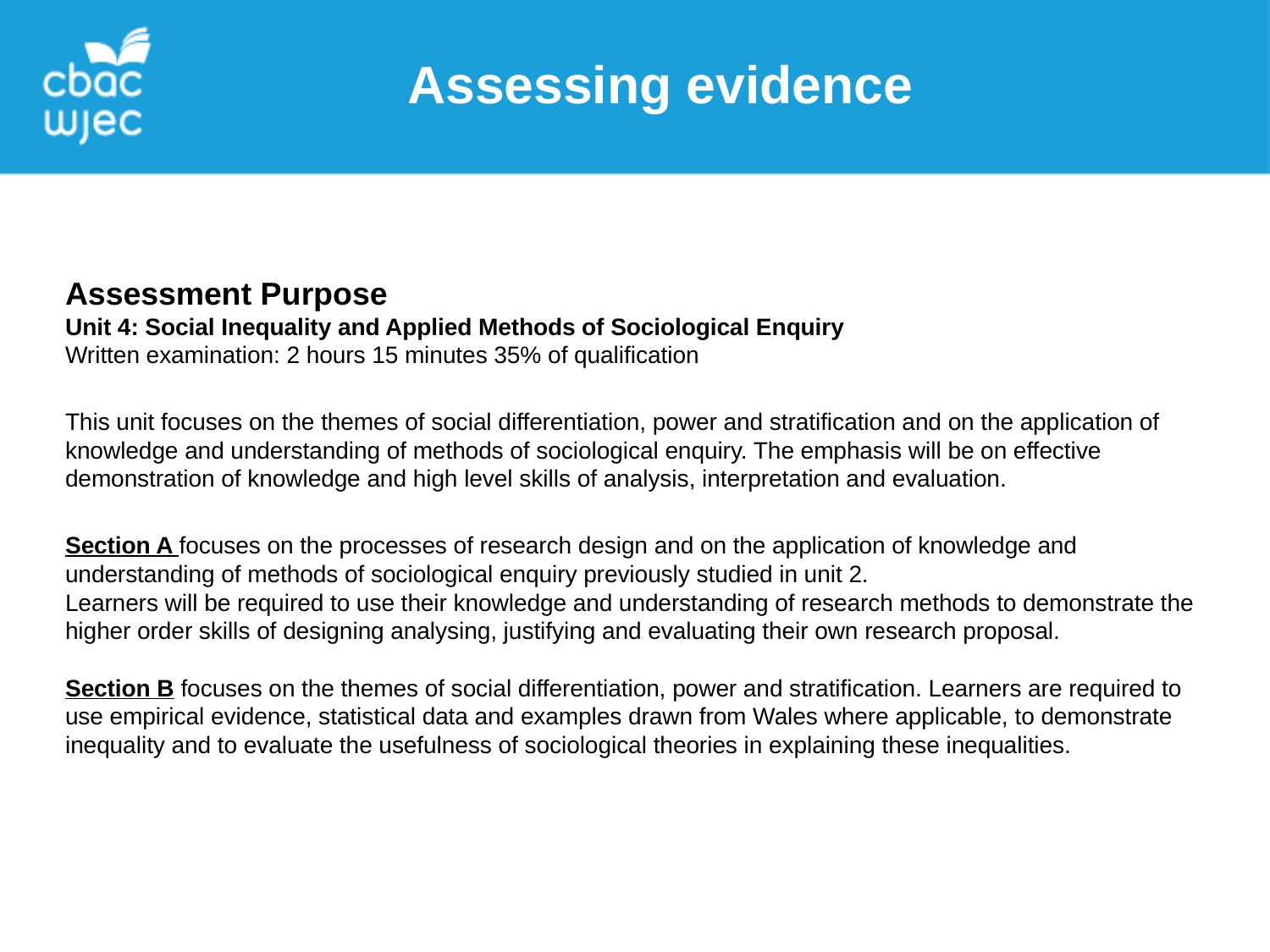

Assessing evidence
Assessment Purpose
Unit 4: Social Inequality and Applied Methods of Sociological Enquiry
Written examination: 2 hours 15 minutes 35% of qualification

This unit focuses on the themes of social differentiation, power and stratification and on the application of knowledge and understanding of methods of sociological enquiry. The emphasis will be on effective demonstration of knowledge and high level skills of analysis, interpretation and evaluation.

Section A focuses on the processes of research design and on the application of knowledge and understanding of methods of sociological enquiry previously studied in unit 2.
Learners will be required to use their knowledge and understanding of research methods to demonstrate the higher order skills of designing analysing, justifying and evaluating their own research proposal.

Section B focuses on the themes of social differentiation, power and stratification. Learners are required to use empirical evidence, statistical data and examples drawn from Wales where applicable, to demonstrate inequality and to evaluate the usefulness of sociological theories in explaining these inequalities.